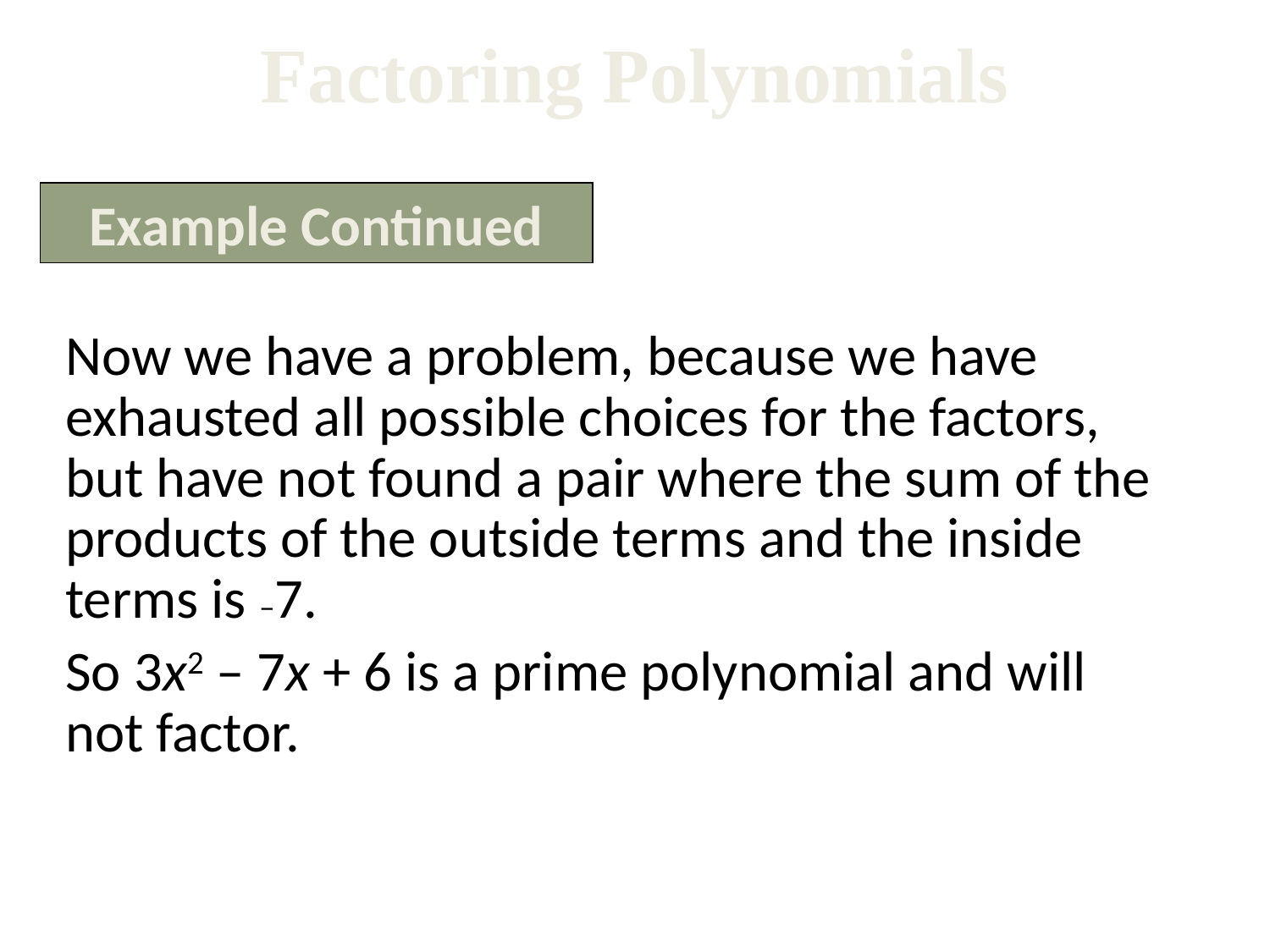

Factoring Polynomials
Example Continued
Now we have a problem, because we have exhausted all possible choices for the factors, but have not found a pair where the sum of the products of the outside terms and the inside terms is –7.
So 3x2 – 7x + 6 is a prime polynomial and will not factor.